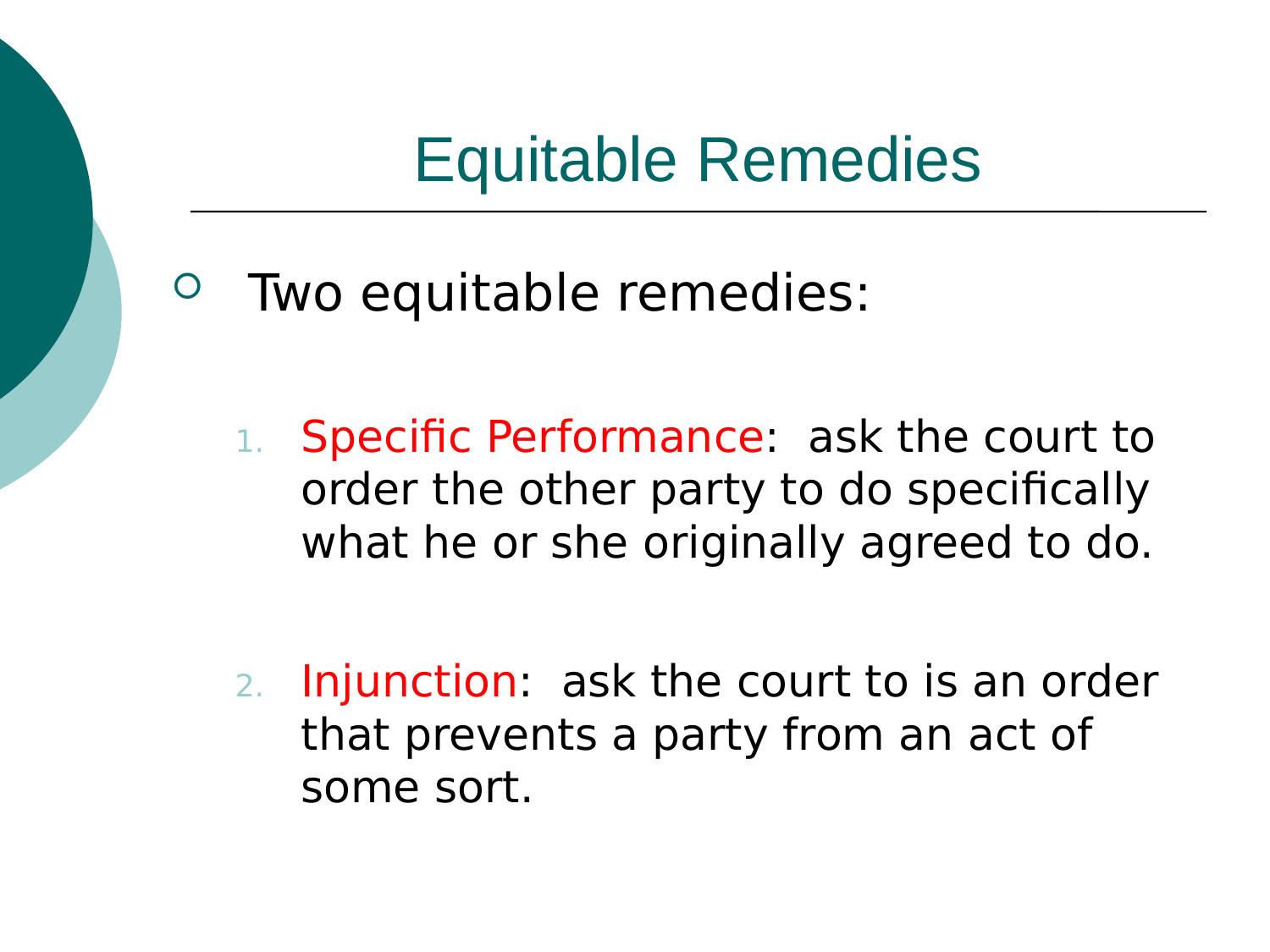

Equitable Remedies
Two equitable remedies:

Specific Performance:  ask the court to order the other party to do specifically what he or she originally agreed to do.

Injunction:  ask the court to is an order that prevents a party from an act of some sort.